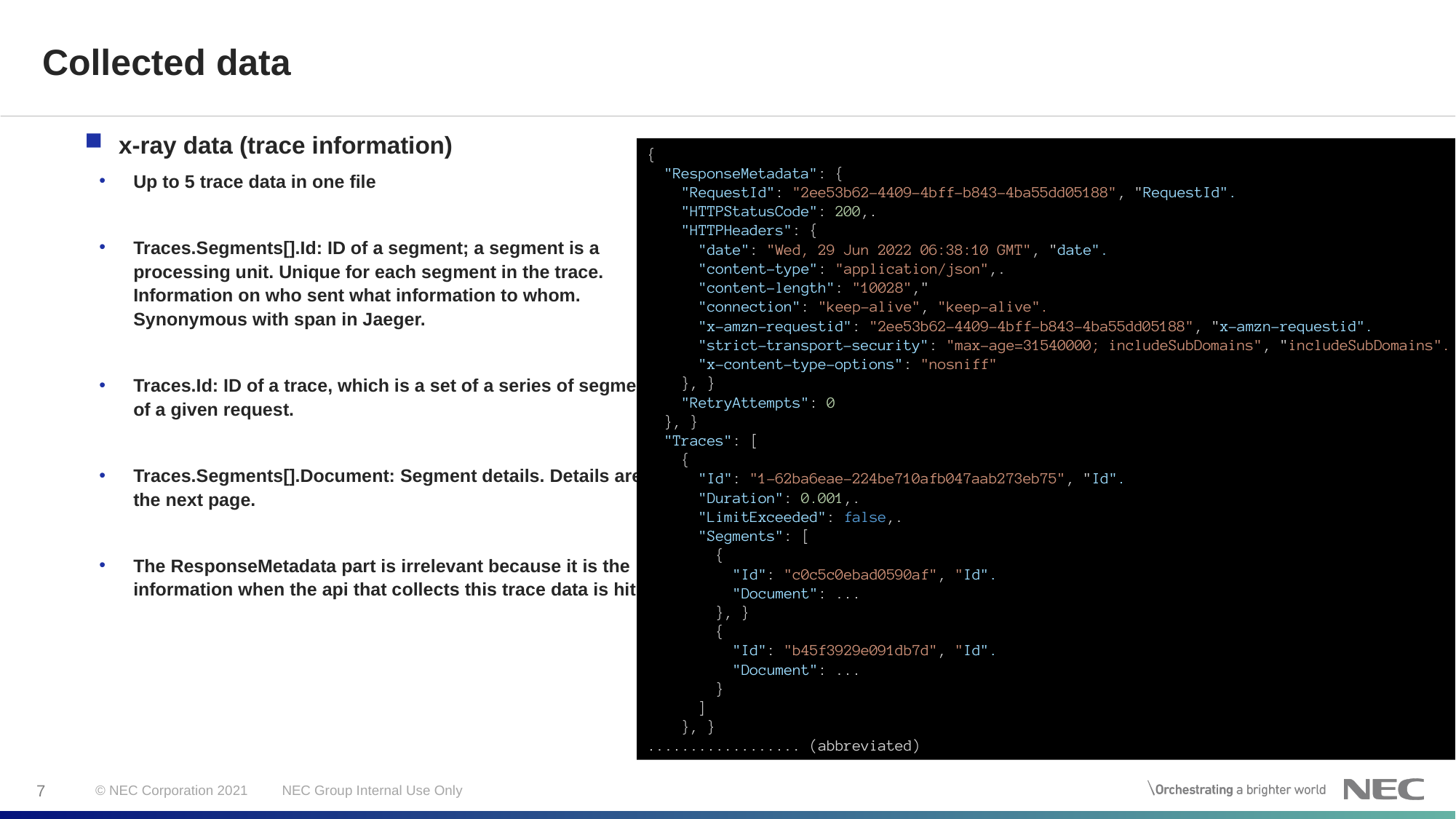

# Collected data
x-ray data (trace information)
Up to 5 trace data in one file

Traces.Segments[].Id: ID of a segment; a segment is a processing unit. Unique for each segment in the trace. Information on who sent what information to whom. Synonymous with span in Jaeger.

Traces.Id: ID of a trace, which is a set of a series of segments of a given request.

Traces.Segments[].Document: Segment details. Details are on the next page.

The ResponseMetadata part is irrelevant because it is the information when the api that collects this trace data is hit.
{
  "ResponseMetadata": {
    "RequestId": "2ee53b62-4409-4bff-b843-4ba55dd05188", "RequestId".
    "HTTPStatusCode": 200,.
    "HTTPHeaders": {
      "date": "Wed, 29 Jun 2022 06:38:10 GMT", "date".
      "content-type": "application/json",.
      "content-length": "10028","
      "connection": "keep-alive", "keep-alive".
      "x-amzn-requestid": "2ee53b62-4409-4bff-b843-4ba55dd05188", "x-amzn-requestid".
      "strict-transport-security": "max-age=31540000; includeSubDomains", "includeSubDomains".
      "x-content-type-options": "nosniff"
    }, }
    "RetryAttempts": 0
  }, }
  "Traces": [
    {
      "Id": "1-62ba6eae-224be710afb047aab273eb75", "Id".
      "Duration": 0.001,.
      "LimitExceeded": false,.
      "Segments": [
        {
          "Id": "c0c5c0ebad0590af", "Id".
          "Document": ...
        }, }
        {
          "Id": "b45f3929e091db7d", "Id".
          "Document": ...
        }
      ]
    }, }
.................. (abbreviated)